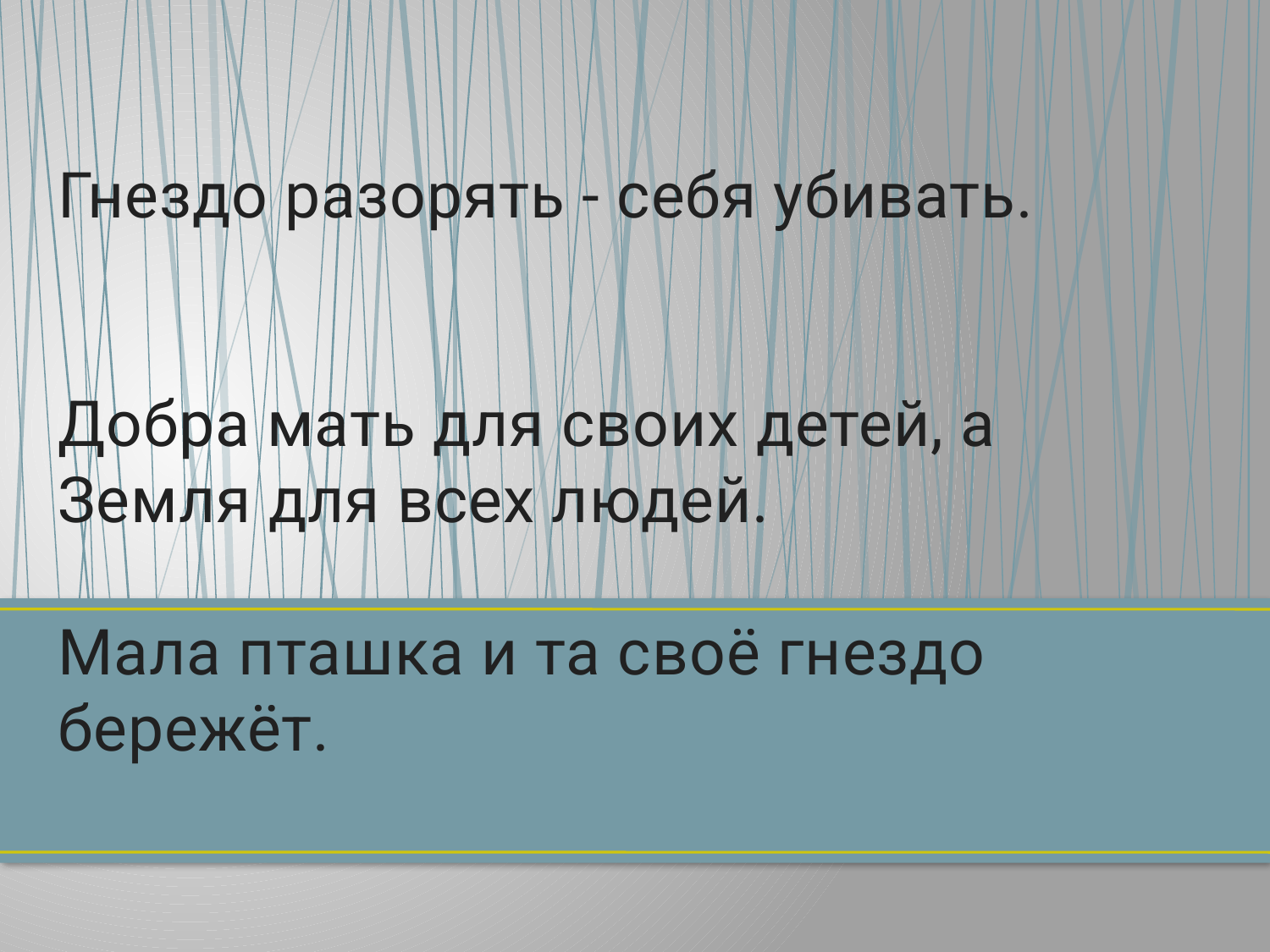

# Гнездо разорять - себя убивать. Добра мать для своих детей, а Земля для всех людей. Мала пташка и та своё гнездо бережёт.